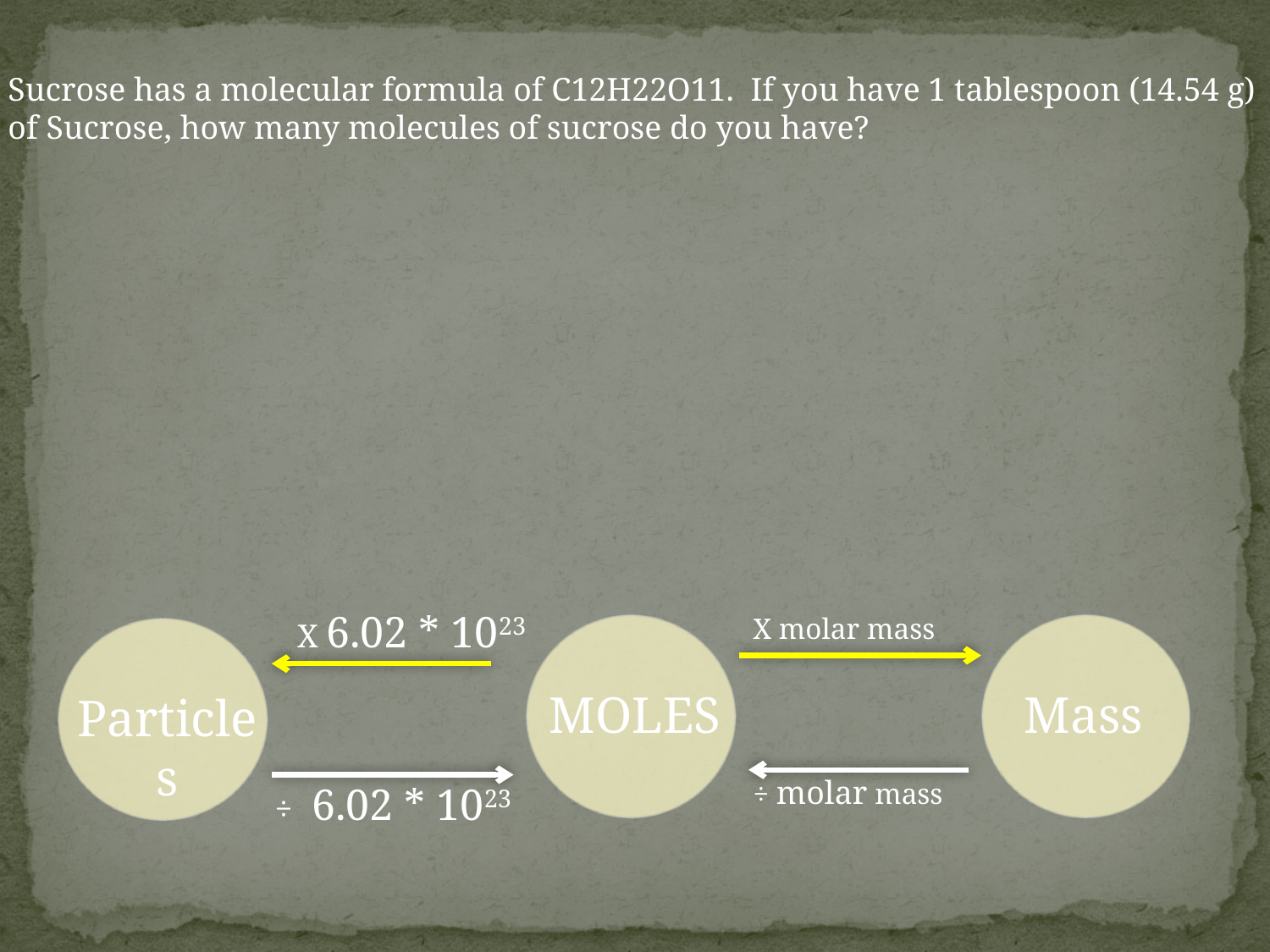

Sucrose has a molecular formula of C12H22O11.  If you have 1 tablespoon (14.54 g)
of Sucrose, how many molecules of sucrose do you have?
X 6.02 * 1023
X molar mass

MOLES

Mass

Particles
÷ molar mass
÷  6.02 * 1023